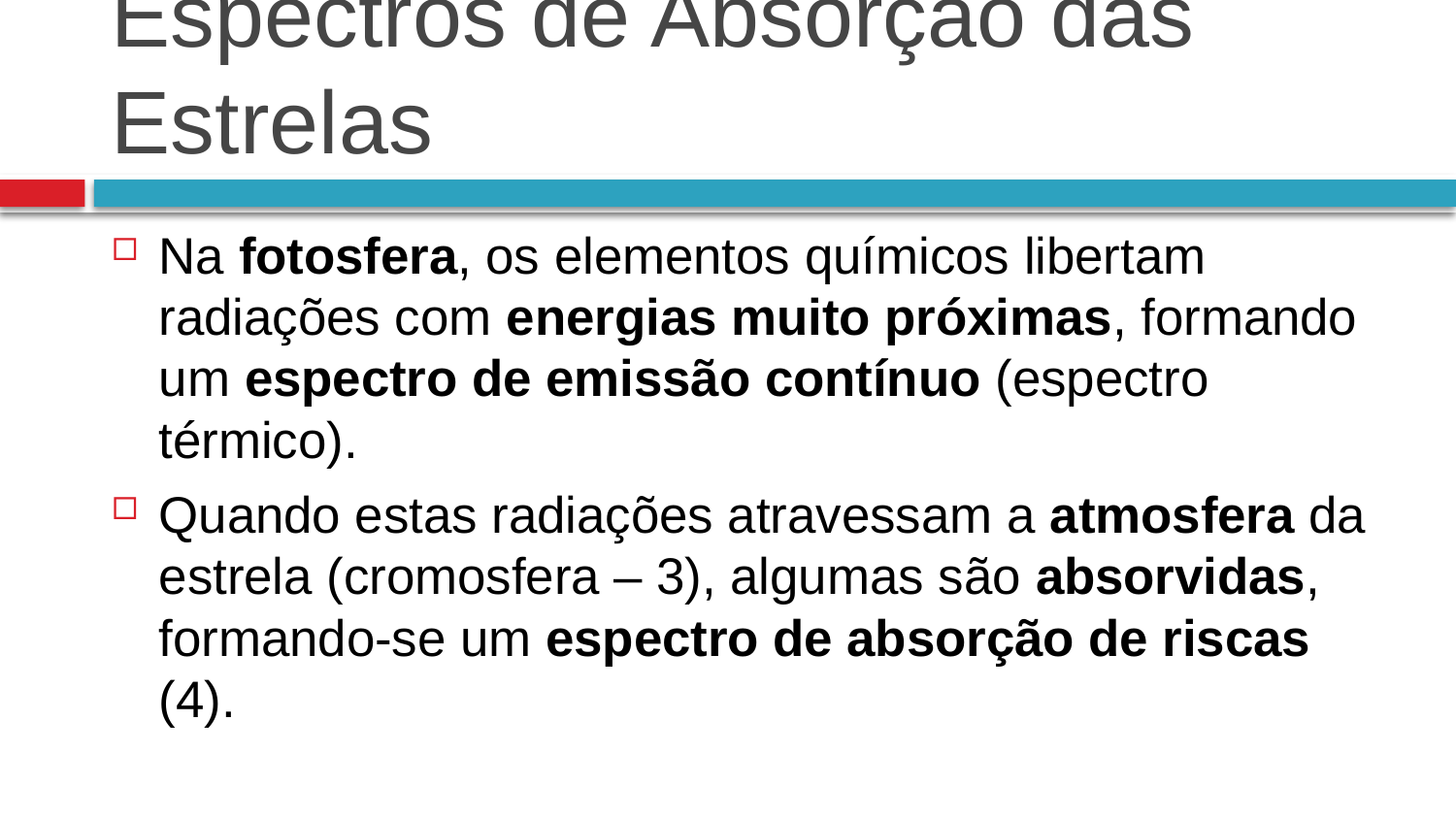

# Espectros de Absorção das Estrelas
Na fotosfera, os elementos químicos libertam radiações com energias muito próximas, formando um espectro de emissão contínuo (espectro térmico).
Quando estas radiações atravessam a atmosfera da estrela (cromosfera – 3), algumas são absorvidas, formando-se um espectro de absorção de riscas (4).